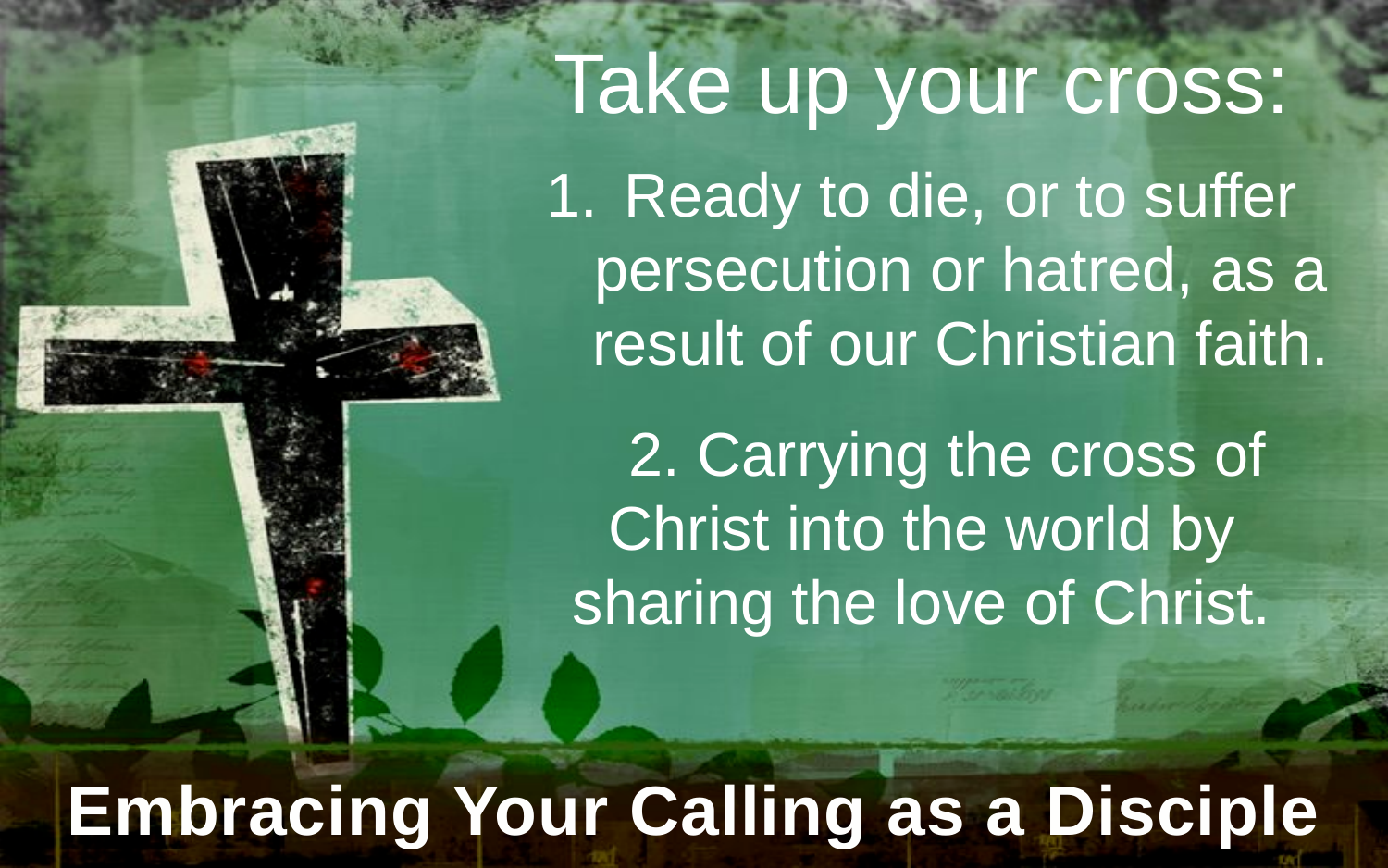

Take up your cross:

Ready to die, or to suffer persecution or hatred, as a result of our Christian faith.

   2. Carrying the cross of Christ into the world by sharing the love of Christ.

Embracing Your Calling as a Disciple